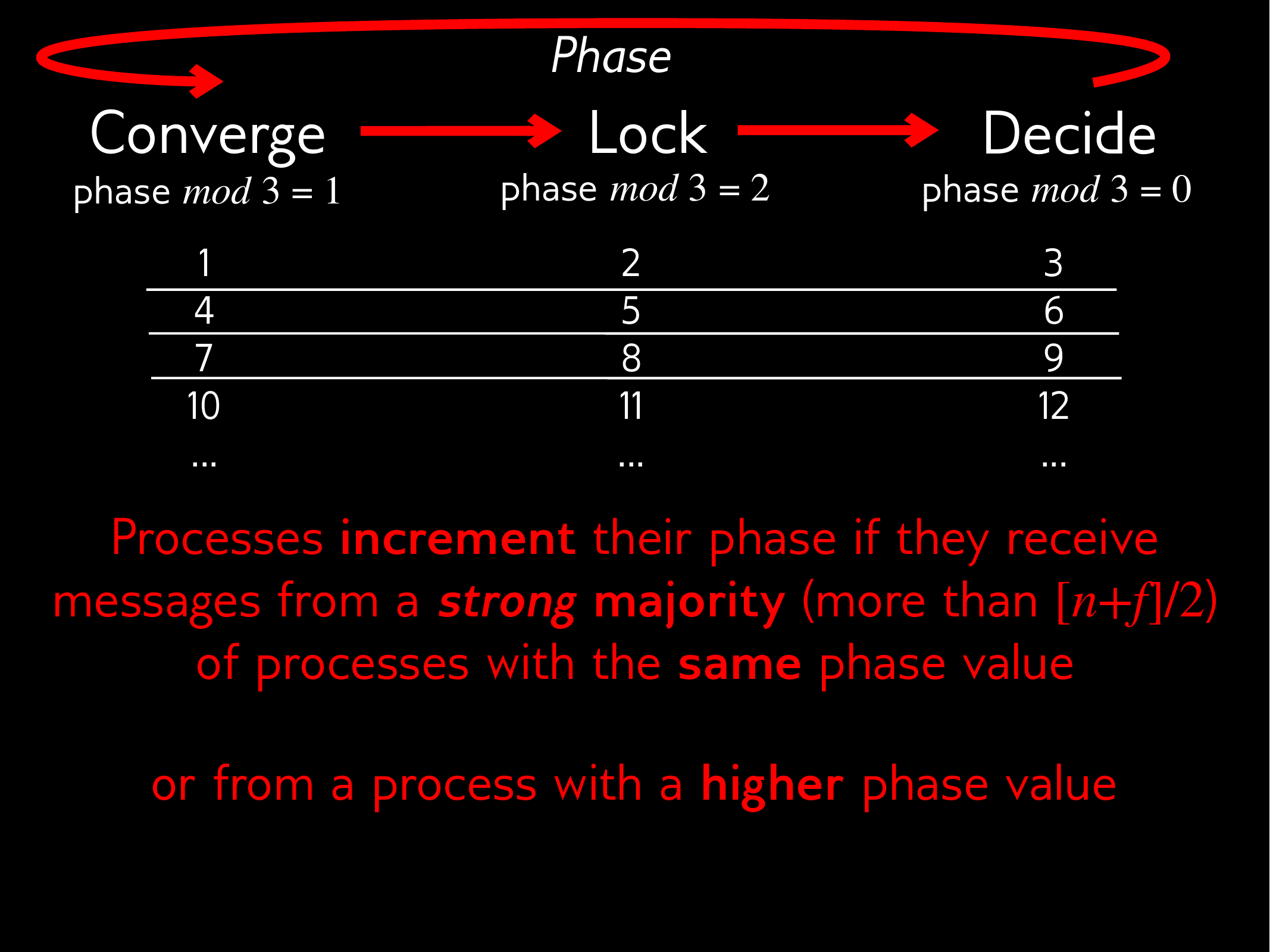

Phase

Converge
Lock
Decide

phase mod 3 = 2
phase mod 3 = 0
phase mod 3 = 1
1
4
7
10
...
2
5
8
11
...
3
6
9
12
...

Processes increment their phase if they receive messages from a strong majority (more than [n+f]/2) of processes with the same phase value
or from a process with a higher phase value